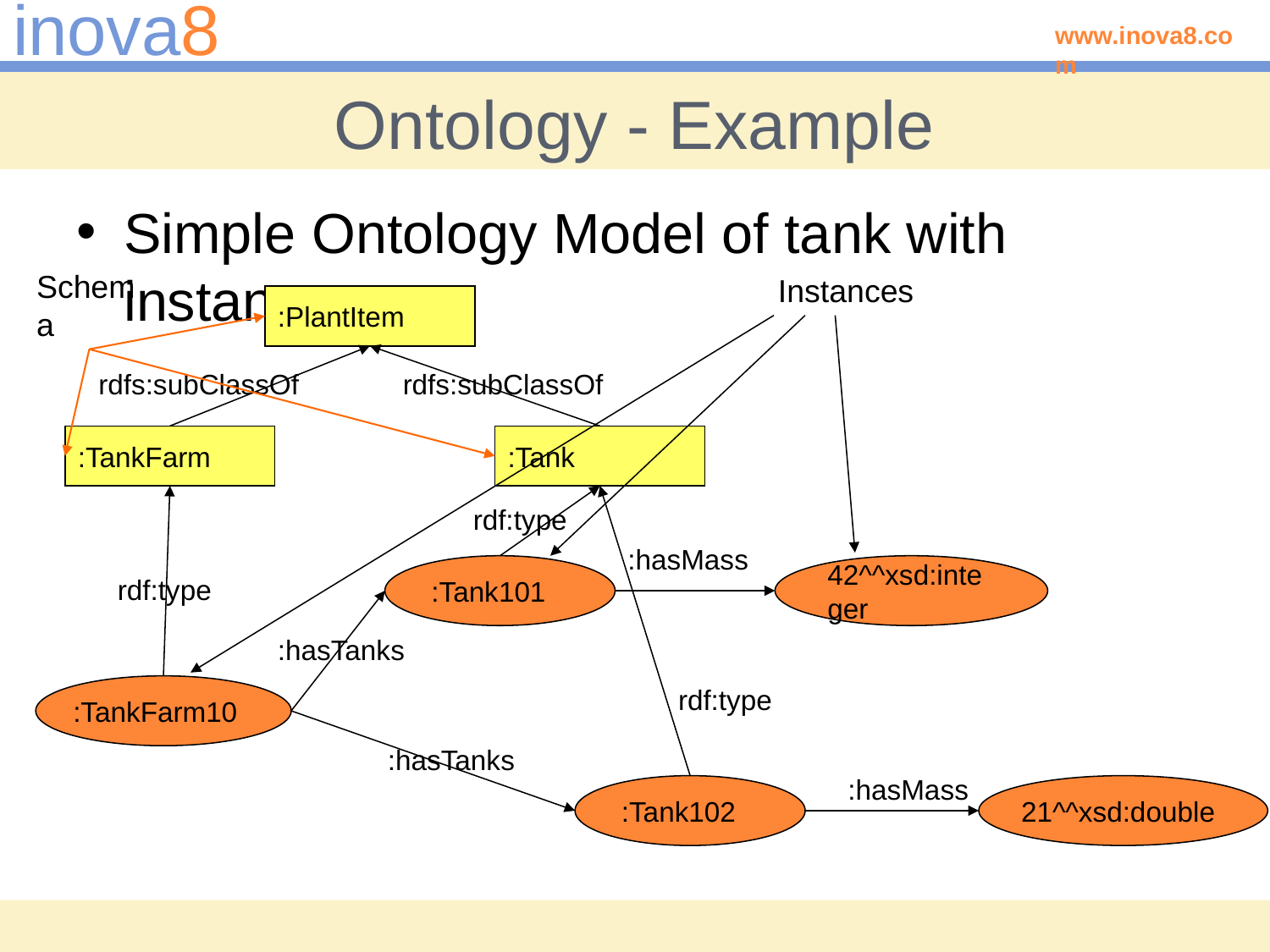

# Ontology - Example
Simple Ontology Model of tank with instances
Schema
Instances
:PlantItem
rdfs:subClassOf
rdfs:subClassOf
:TankFarm
:Tank
rdf:type
:hasMass
:Tank101
42^^xsd:integer
rdf:type
:hasTanks
:TankFarm10
rdf:type
:hasTanks
:hasMass
:Tank102
21^^xsd:double